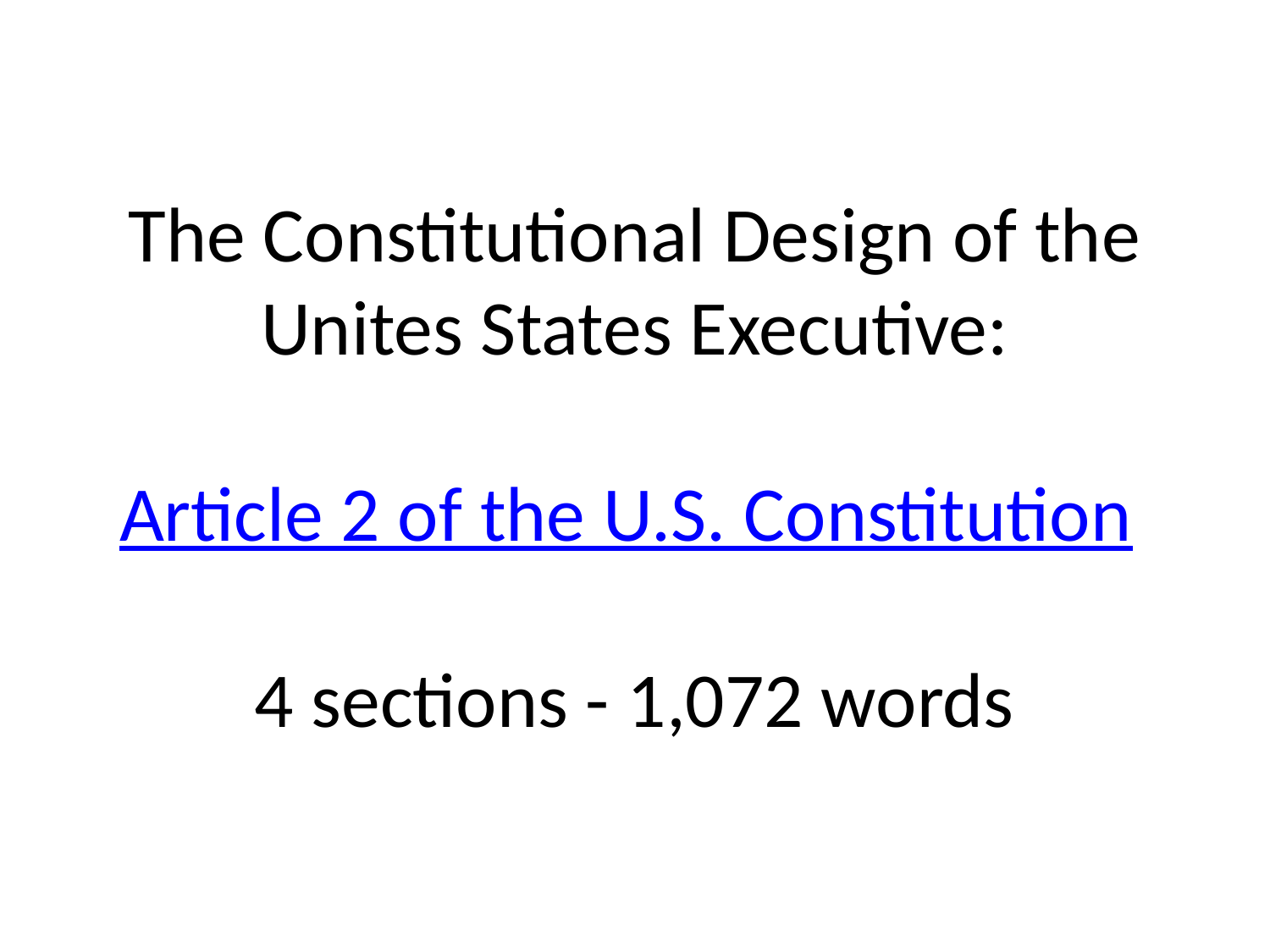

# The Constitutional Design of the Unites States Executive: Article 2 of the U.S. Constitution 4 sections - 1,072 words